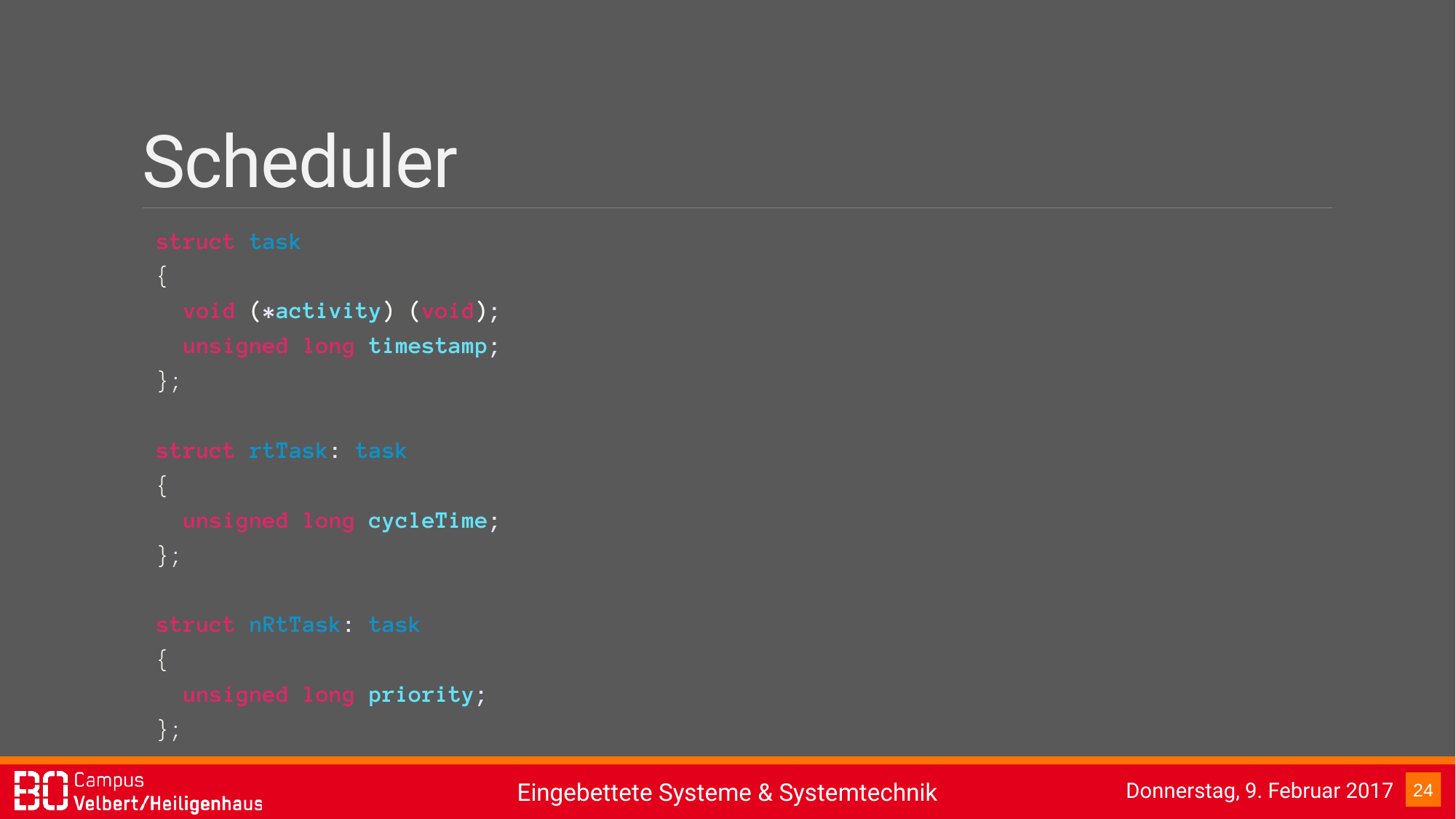

# Scheduler
struct task
{
  void (*activity) (void);
  unsigned long timestamp;
};

struct rtTask: task
{
  unsigned long cycleTime;
};

struct nRtTask: task
{
  unsigned long priority;
};
Donnerstag, 9. Februar 2017
24